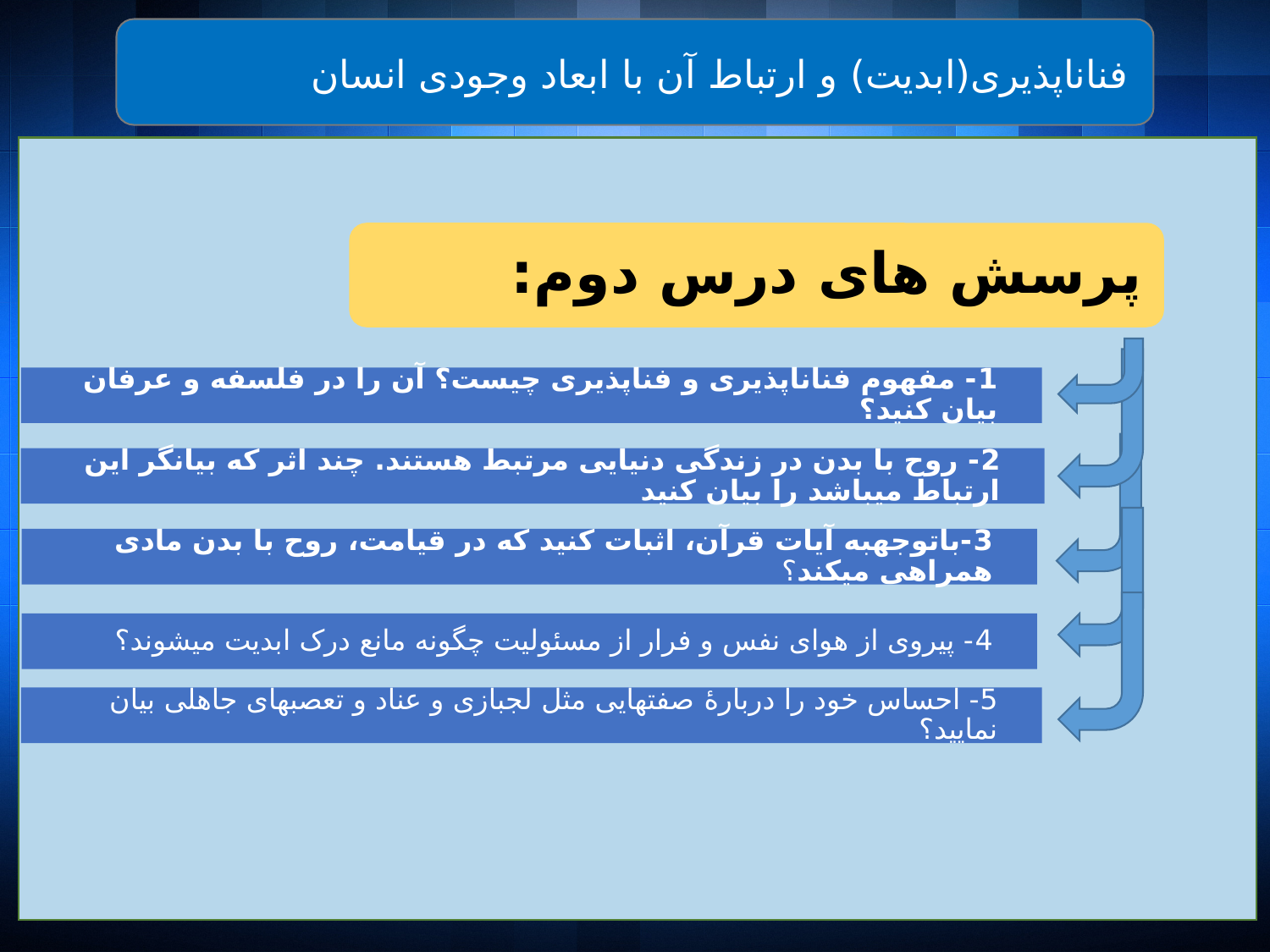

فناناپذیری(ابدیت) و ارتباط آن با ابعاد وجودی انسان

پرسش های درس دوم:

1- مفهوم فناناپذیری و فناپذیری چیست؟ آن را در فلسفه و عرفان بیان کنید؟

2- روح با بدن در زندگی دنیایی مرتبط هستند. چند اثر که بیانگر این ارتباط میباشد را بیان کنید

3-باتوجهبه آیات قرآن، اثبات کنید که در قیامت، روح با بدن مادی همراهی میکند؟

4- پیروی از هوای نفس و فرار از مسئولیت چگونه مانع درک ابدیت میشوند؟

5- احساس خود را دربارۀ صفتهایی مثل لجبازی و عناد و تعصبهای جاهلی بیان نمایید؟